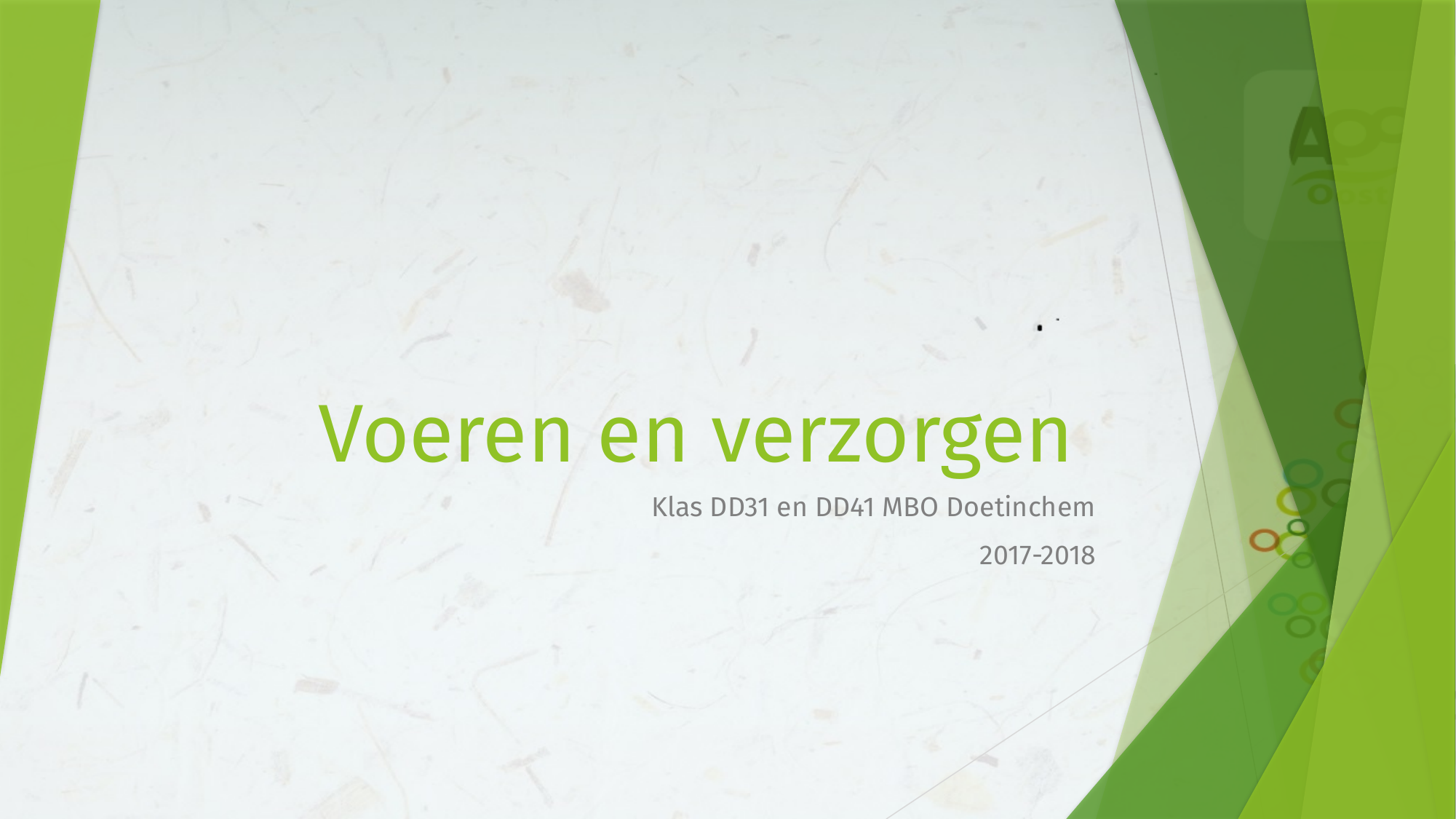

# Voeren en verzorgen
Klas DD31 en DD41 MBO Doetinchem
2017-2018